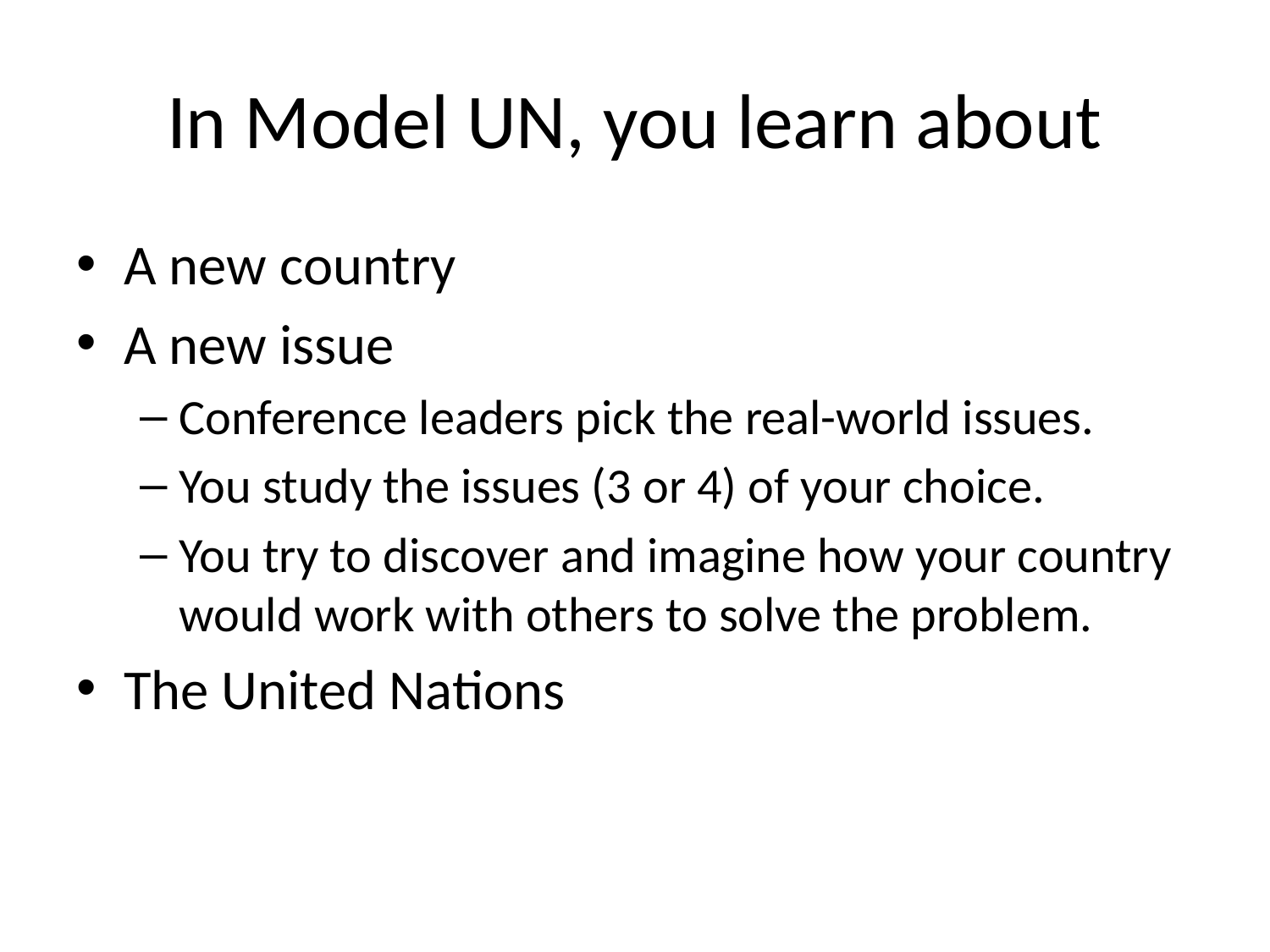

# In Model UN, you learn about
A new country
A new issue
Conference leaders pick the real-world issues.
You study the issues (3 or 4) of your choice.
You try to discover and imagine how your country would work with others to solve the problem.
The United Nations